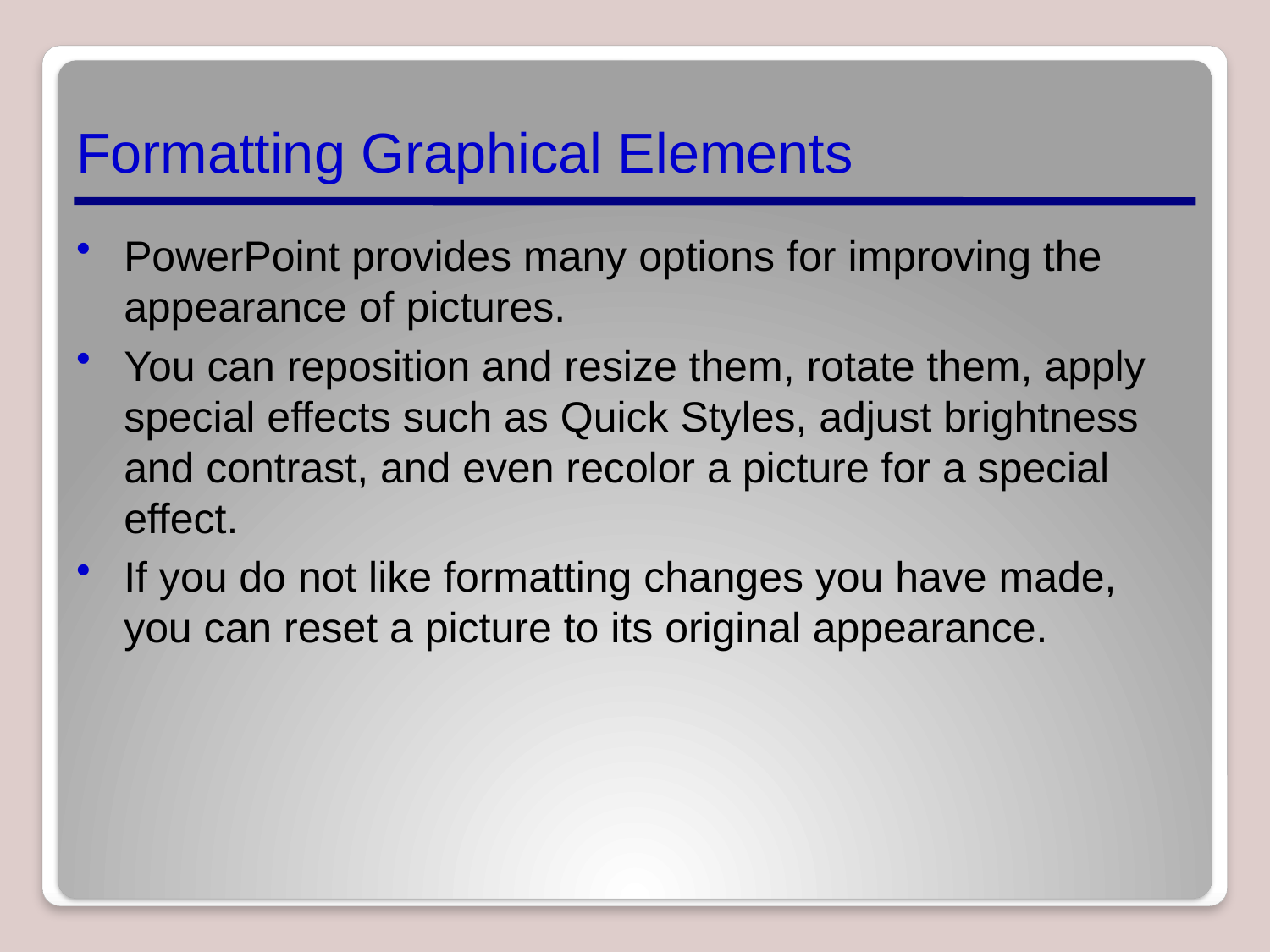

# Formatting Graphical Elements
PowerPoint provides many options for improving the appearance of pictures.
You can reposition and resize them, rotate them, apply special effects such as Quick Styles, adjust brightness and contrast, and even recolor a picture for a special effect.
If you do not like formatting changes you have made, you can reset a picture to its original appearance.